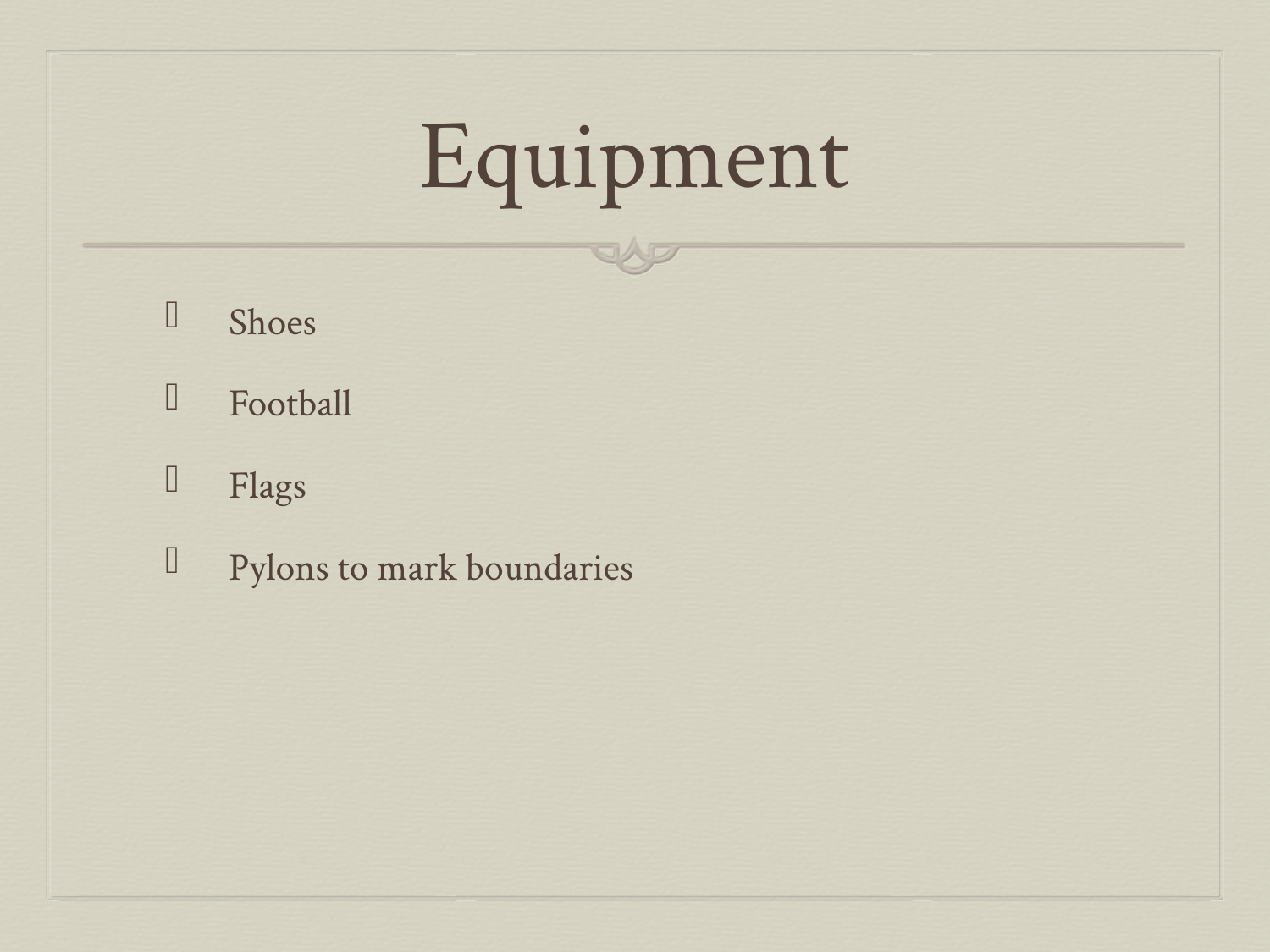

# Equipment
Shoes
Football
Flags
Pylons to mark boundaries